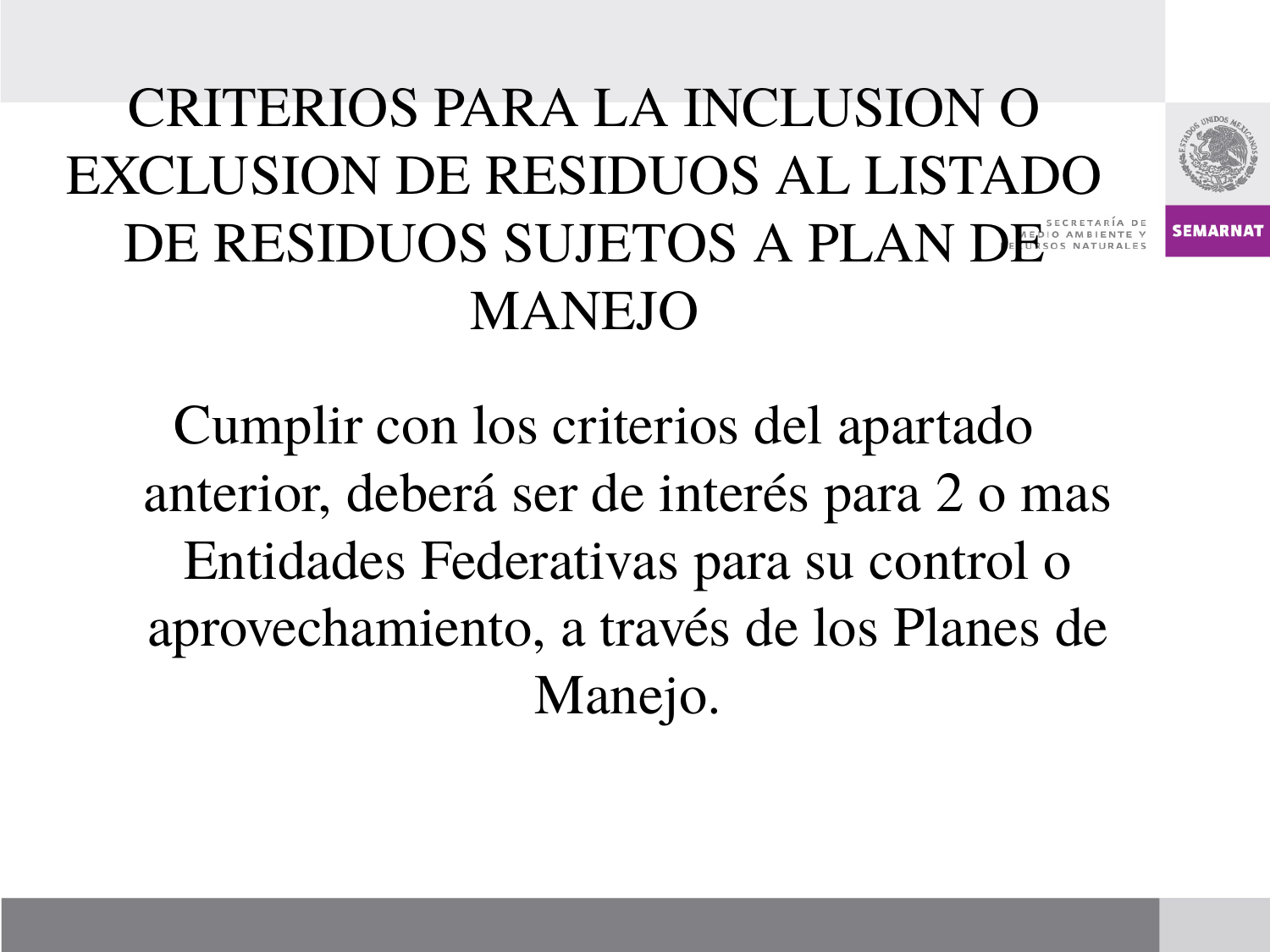

# CRITERIOS PARA LA INCLUSION O EXCLUSION DE RESIDUOS AL LISTADO DE RESIDUOS SUJETOS A PLAN DE MANEJO
Cumplir con los criterios del apartado anterior, deberá ser de interés para 2 o mas Entidades Federativas para su control o aprovechamiento, a través de los Planes de Manejo.